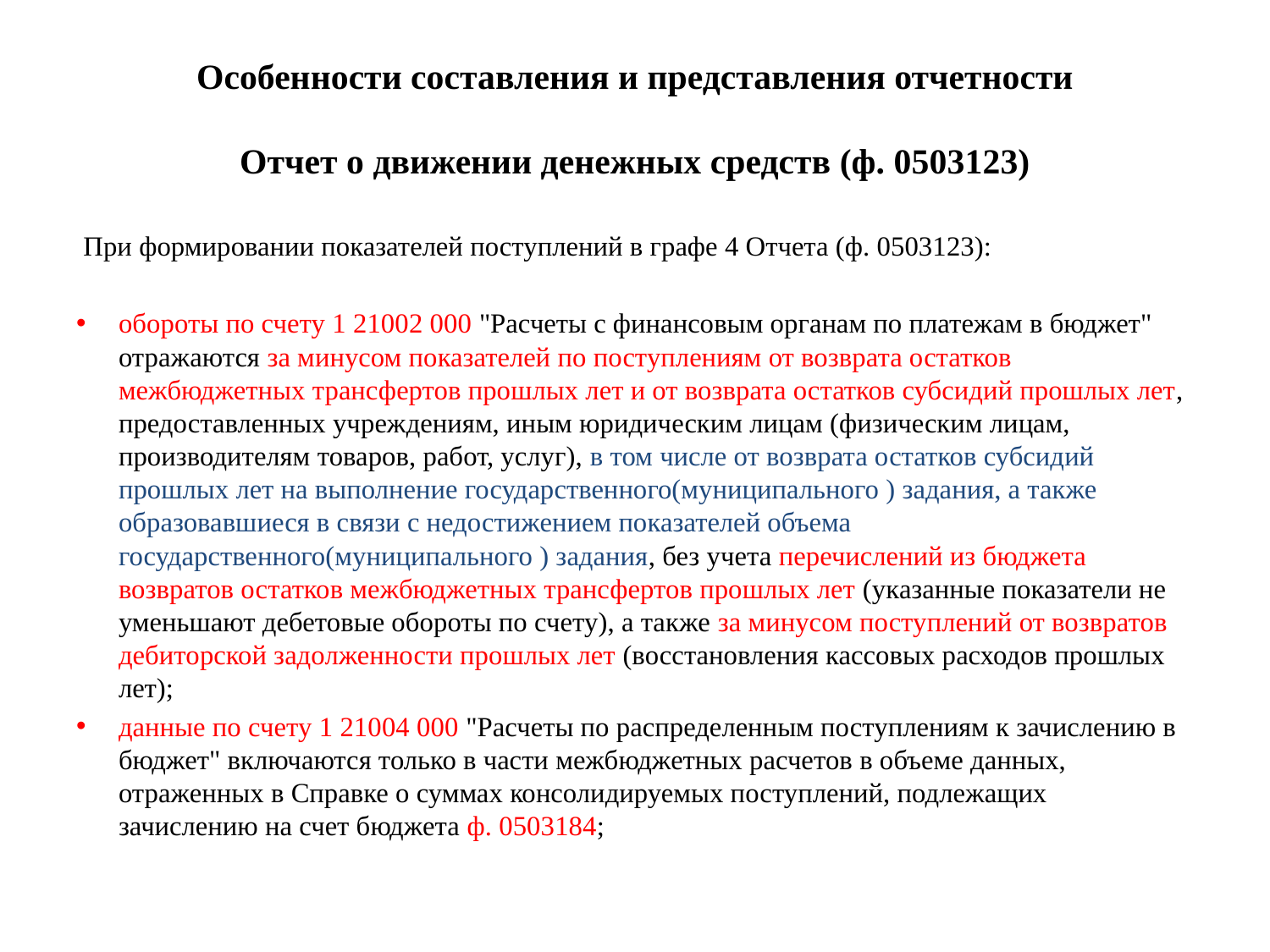

# Особенности составления и представления отчетности Отчет о движении денежных средств (ф. 0503123)
 При формировании показателей поступлений в графе 4 Отчета (ф. 0503123):

обороты по счету 1 21002 000 "Расчеты с финансовым органам по платежам в бюджет" отражаются за минусом показателей по поступлениям от возврата остатков межбюджетных трансфертов прошлых лет и от возврата остатков субсидий прошлых лет, предоставленных учреждениям, иным юридическим лицам (физическим лицам, производителям товаров, работ, услуг), в том числе от возврата остатков субсидий прошлых лет на выполнение государственного(муниципального ) задания, а также образовавшиеся в связи с недостижением показателей объема государственного(муниципального ) задания, без учета перечислений из бюджета возвратов остатков межбюджетных трансфертов прошлых лет (указанные показатели не уменьшают дебетовые обороты по счету), а также за минусом поступлений от возвратов дебиторской задолженности прошлых лет (восстановления кассовых расходов прошлых лет);
данные по счету 1 21004 000 "Расчеты по распределенным поступлениям к зачислению в бюджет" включаются только в части межбюджетных расчетов в объеме данных, отраженных в Справке о суммах консолидируемых поступлений, подлежащих зачислению на счет бюджета ф. 0503184;